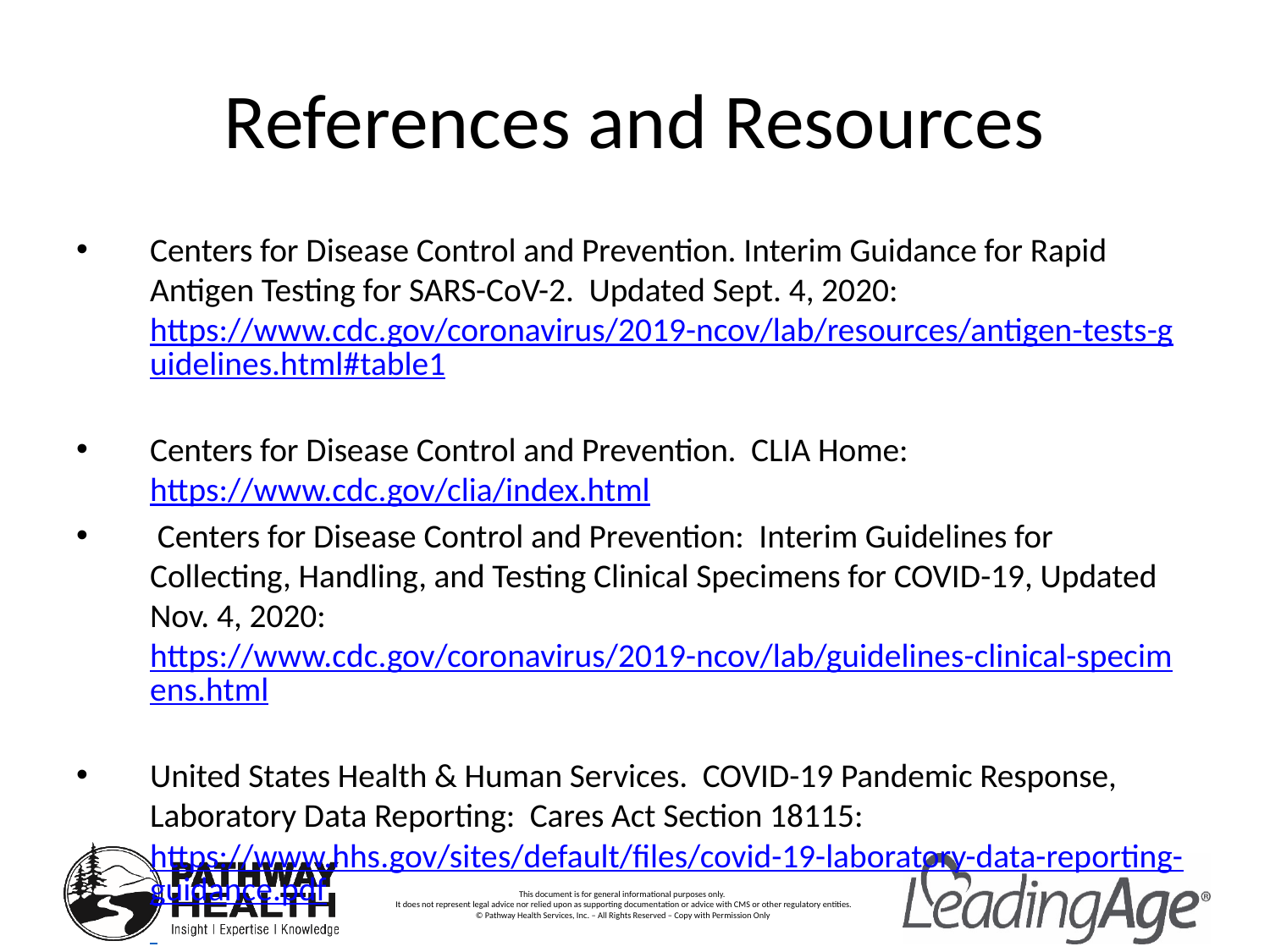

# References and Resources
Centers for Disease Control and Prevention. Interim Guidance for Rapid Antigen Testing for SARS-CoV-2.  Updated Sept. 4, 2020:  https://www.cdc.gov/coronavirus/2019-ncov/lab/resources/antigen-tests-guidelines.html#table1
Centers for Disease Control and Prevention.  CLIA Home:  https://www.cdc.gov/clia/index.html
 Centers for Disease Control and Prevention:  Interim Guidelines for Collecting, Handling, and Testing Clinical Specimens for COVID-19, Updated Nov. 4, 2020:  https://www.cdc.gov/coronavirus/2019-ncov/lab/guidelines-clinical-specimens.html
United States Health & Human Services.  COVID-19 Pandemic Response, Laboratory Data Reporting:  Cares Act Section 18115:  https://www.hhs.gov/sites/default/files/covid-19-laboratory-data-reporting-guidance.pdf